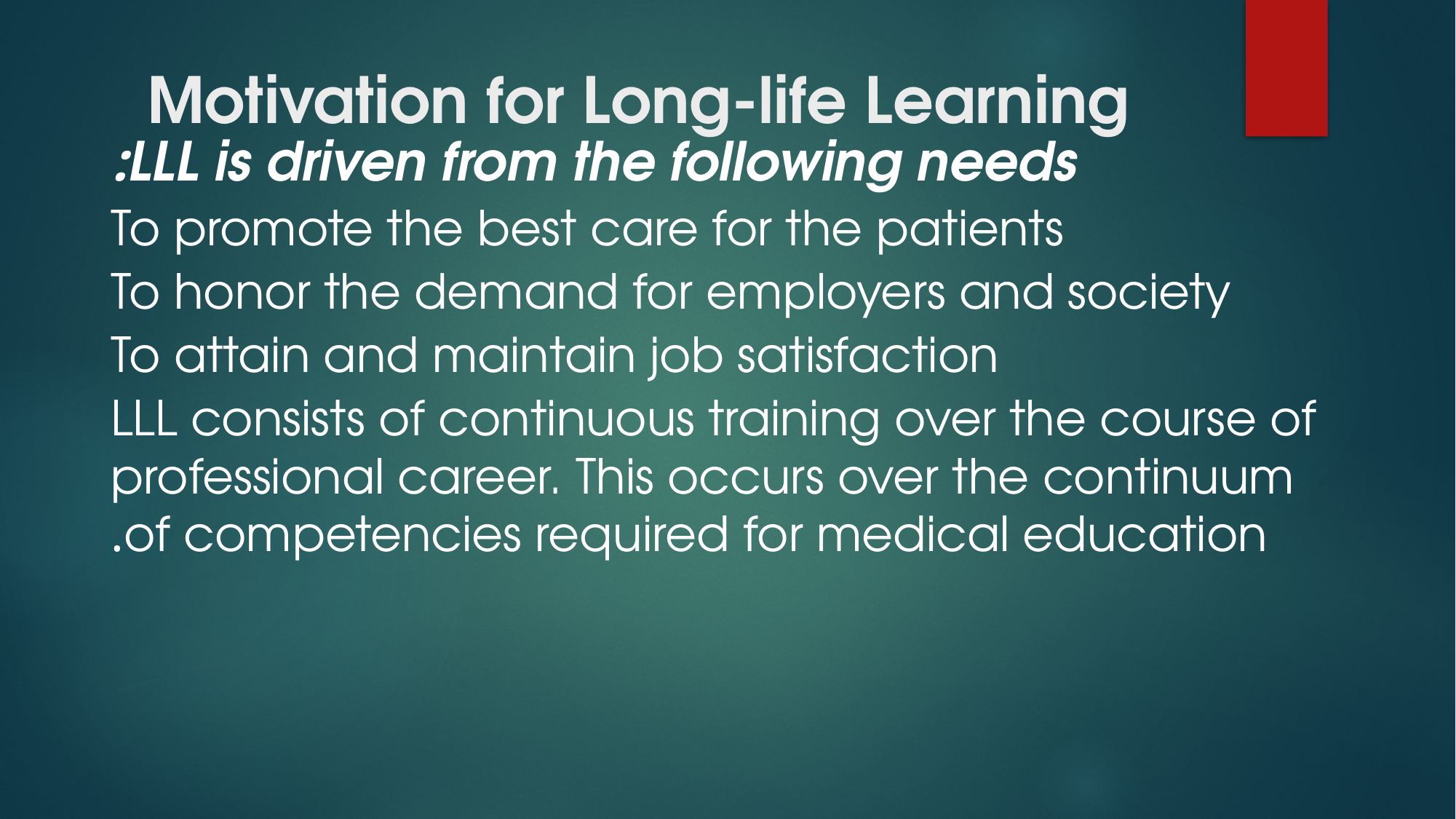

# Motivation for Long-life Learning
LLL is driven from the following needs:
To promote the best care for the patients
To honor the demand for employers and society
To attain and maintain job satisfaction
LLL consists of continuous training over the course of professional career. This occurs over the continuum of competencies required for medical education.